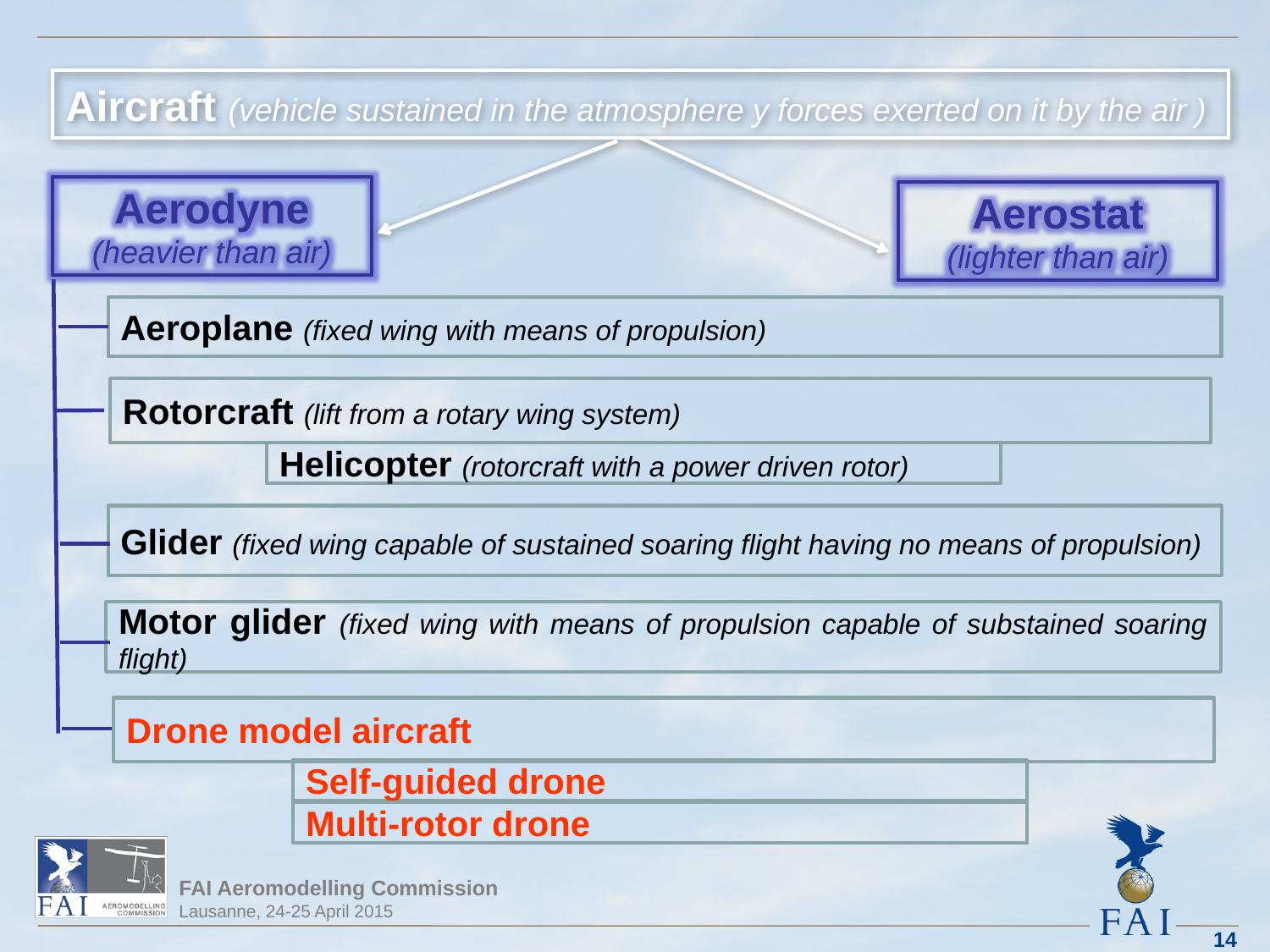

Aircraft (vehicle sustained in the atmosphere y forces exerted on it by the air )
Aerodyne
(heavier than air)
Aerostat
(lighter than air)
Aeroplane (fixed wing with means of propulsion)
Rotorcraft (lift from a rotary wing system)
Helicopter (rotorcraft with a power driven rotor)
Glider (fixed wing capable of sustained soaring flight having no means of propulsion)
Motor glider (fixed wing with means of propulsion capable of substained soaring flight)
Drone model aircraft
Self-guided drone
Multi-rotor drone